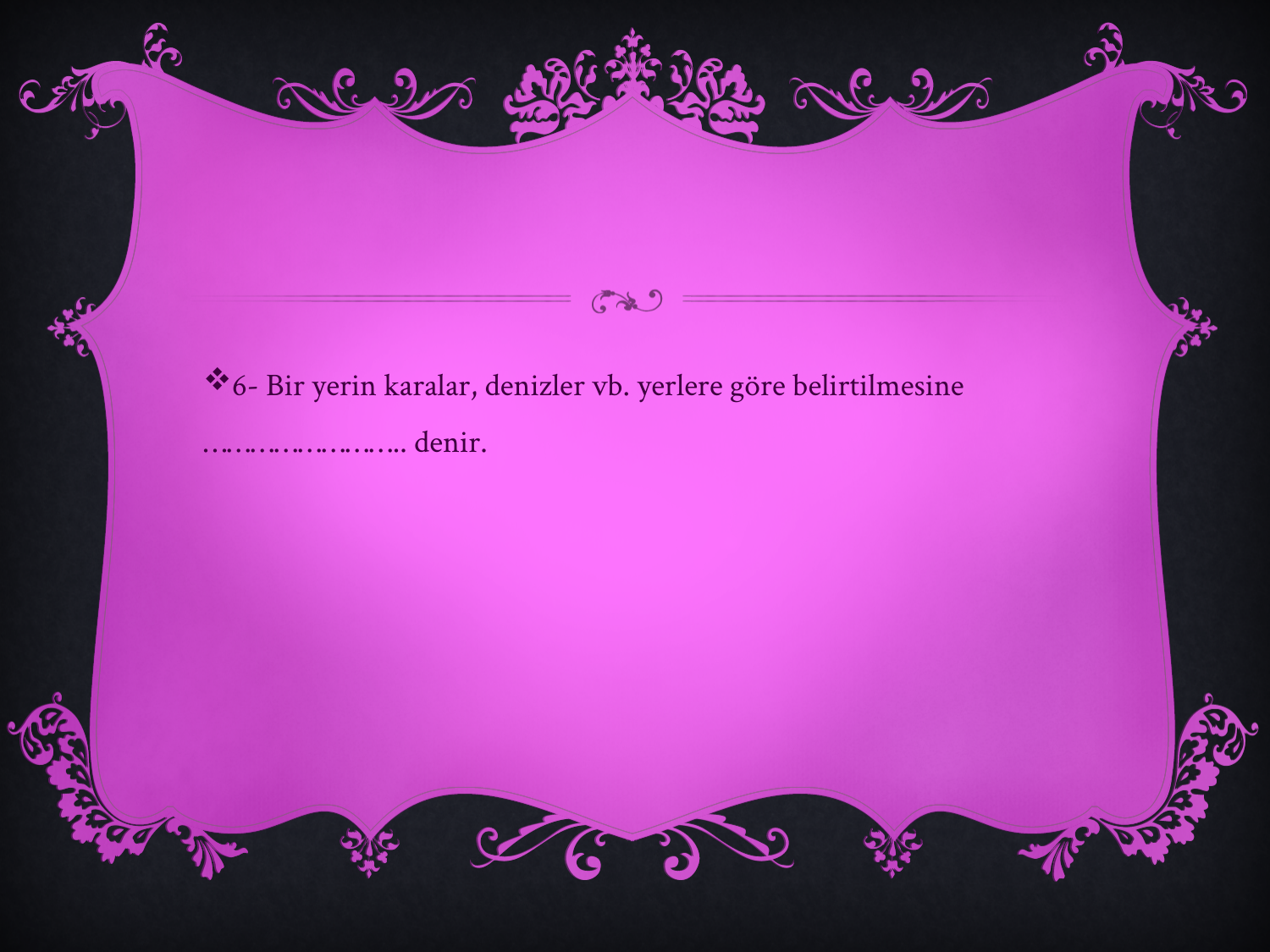

#
6- Bir yerin karalar, denizler vb. yerlere göre belirtilmesine …………………….. denir.